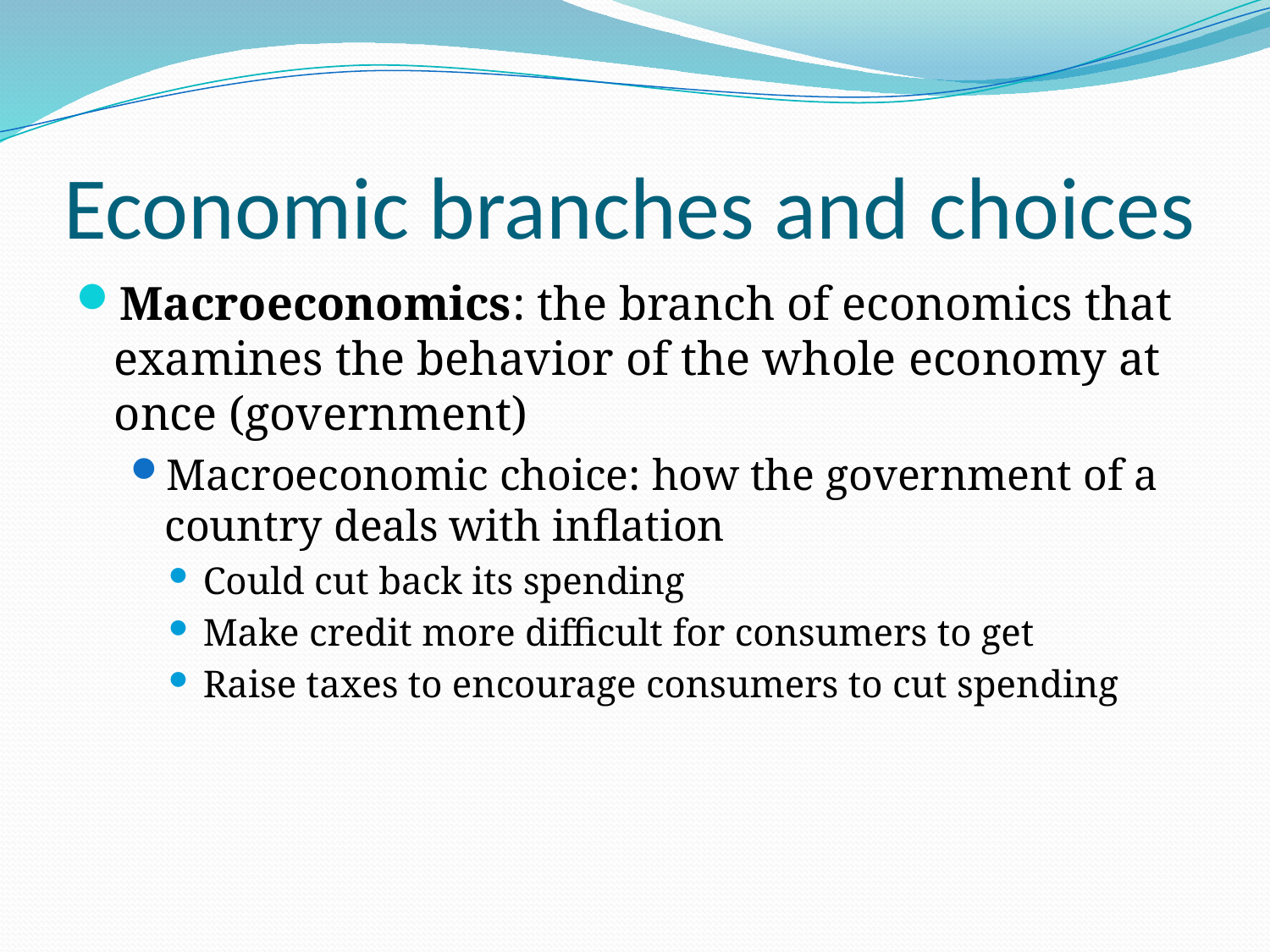

# Economic branches and choices
Macroeconomics: the branch of economics that examines the behavior of the whole economy at once (government)
Macroeconomic choice: how the government of a country deals with inflation
Could cut back its spending
Make credit more difficult for consumers to get
Raise taxes to encourage consumers to cut spending